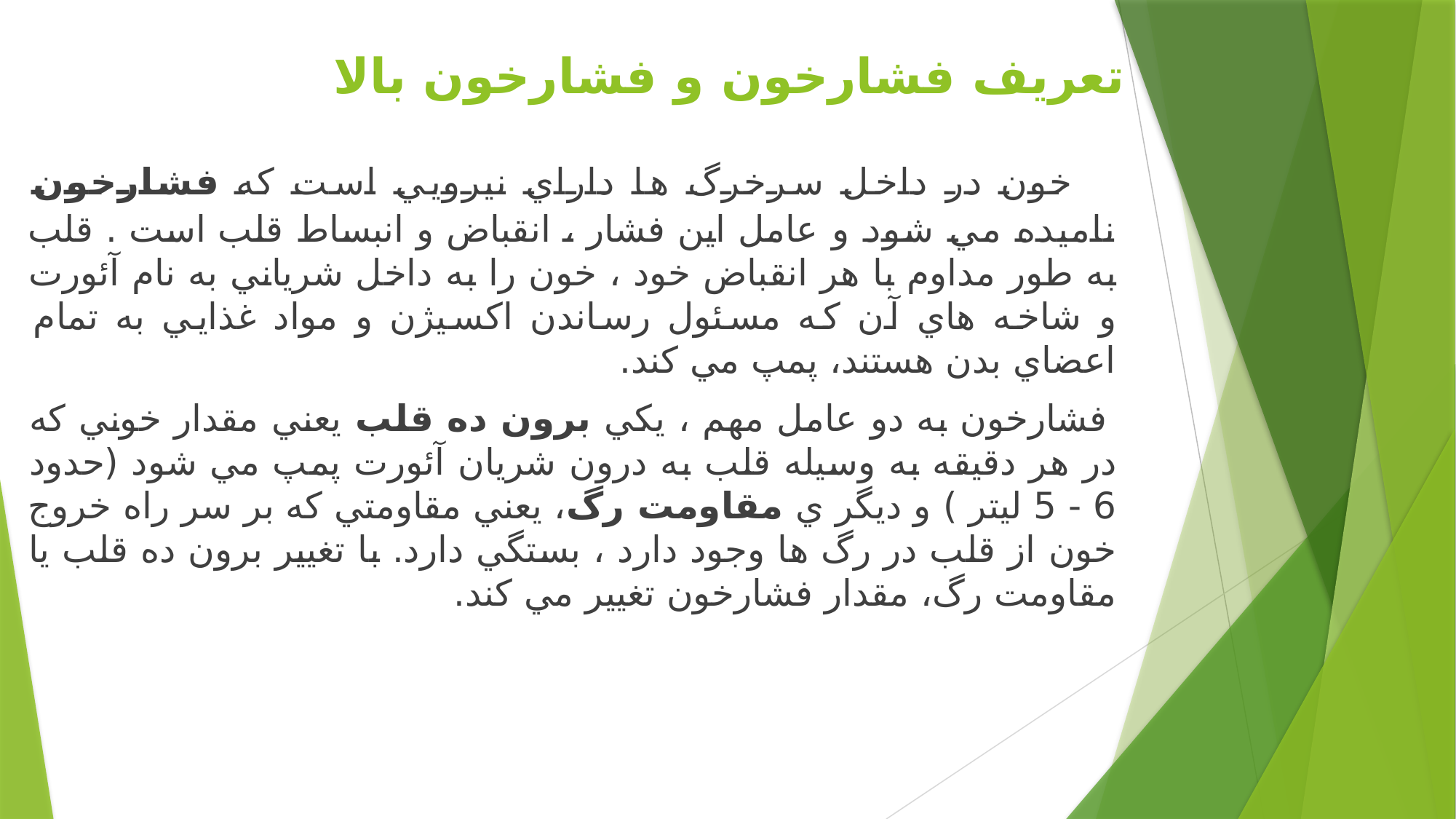

# تعريف فشارخون و فشارخون بالا
    خون در داخل سرخرگ ها داراي نيرويي است كه فشارخون ناميده مي شود و عامل اين فشار ، انقباض و انبساط قلب است . قلب به طور مداوم با هر انقباض خود ، خون را به داخل شرياني به نام آئورت و شاخه هاي آن كه مسئول رساندن اكسيژن و مواد غذايي به تمام اعضاي بدن هستند، پمپ مي كند.
    فشارخون به دو عامل مهم ، يكي برون ده قلب يعني مقدار خوني كه در هر دقيقه به وسيله قلب به درون شريان آئورت پمپ مي شود (حدود 6 - 5 ليتر ) و ديگر ي مقاومت رگ، يعني مقاومتي كه بر سر راه خروج خون از قلب در رگ ها وجود دارد ، بستگي دارد. با تغيير برون ده قلب يا مقاومت رگ، مقدار فشارخون تغيير مي كند.